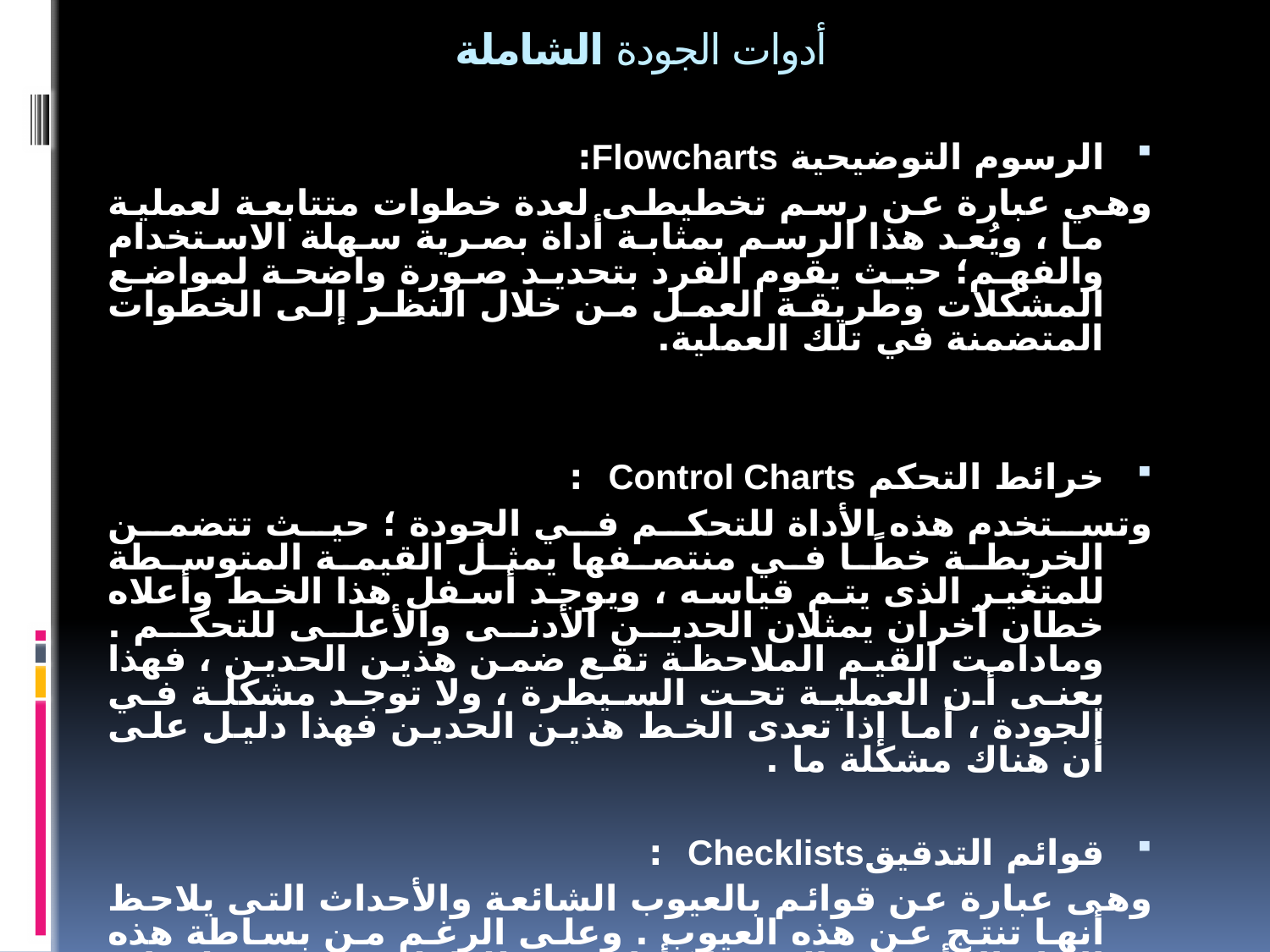

# أدوات الجودة الشاملة
الرسوم التوضيحية Flowcharts:
	وهي عبارة عن رسم تخطيطى لعدة خطوات متتابعة لعملية ما ، ويُعد هذا الرسم بمثابة أداة بصرية سهلة الاستخدام والفهم؛ حيث يقوم الفرد بتحديد صورة واضحة لمواضع المشكلات وطريقة العمل من خلال النظر إلى الخطوات المتضمنة في تلك العملية.

خرائط التحكم Control Charts  :
	وتستخدم هذه الأداة للتحكم في الجودة ؛ حيث تتضمن الخريطة خطًا في منتصفها يمثل القيمة المتوسطة للمتغير الذى يتم قياسه ، ويوجد أسفل هذا الخط وأعلاه خطان آخران يمثلان الحدين الأدنى والأعلى للتحكم . ومادامت القيم الملاحظة تقع ضمن هذين الحدين ، فهذا يعنى أن العملية تحت السيطرة ، ولا توجد مشكلة في الجودة ، أما إذا تعدى الخط هذين الحدين فهذا دليل على أن هناك مشكلة ما .

قوائم التدقيقChecklists  :
	وهى عبارة عن قوائم بالعيوب الشائعة والأحداث التى يلاحظ أنها تنتج عن هذه العيوب . وعلى الرغم من بساطة هذه الأداة إلا أنها فعالة جدًا كأداة تتيح للعاملين جمع معلومات محددة عن العيوب والكشف عن الحقائق.